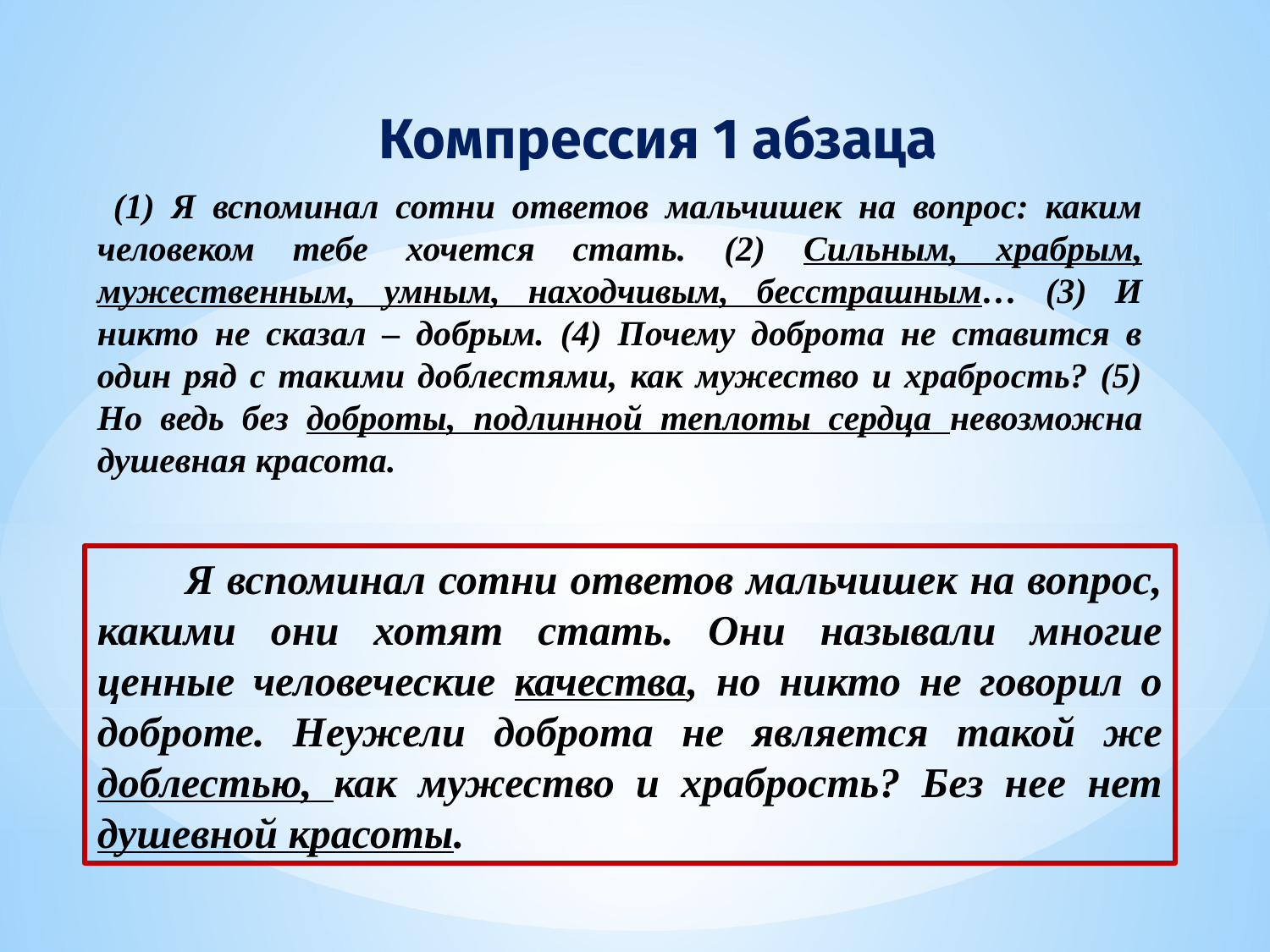

Компрессия 1 абзаца
 (1) Я вспоминал сотни ответов мальчишек на вопрос: каким человеком тебе хочется стать. (2) Сильным, храбрым, мужественным, умным, находчивым, бесстрашным… (3) И никто не сказал – добрым. (4) Почему доброта не ставится в один ряд с такими доблестями, как мужество и храбрость? (5) Но ведь без доброты, подлинной теплоты сердца невозможна душевная красота.
Я вспоминал сотни ответов мальчишек на вопрос, какими они хотят стать. Они называли многие ценные человеческие качества, но никто не говорил о доброте. Неужели доброта не является такой же доблестью, как мужество и храбрость? Без нее нет душевной красоты.